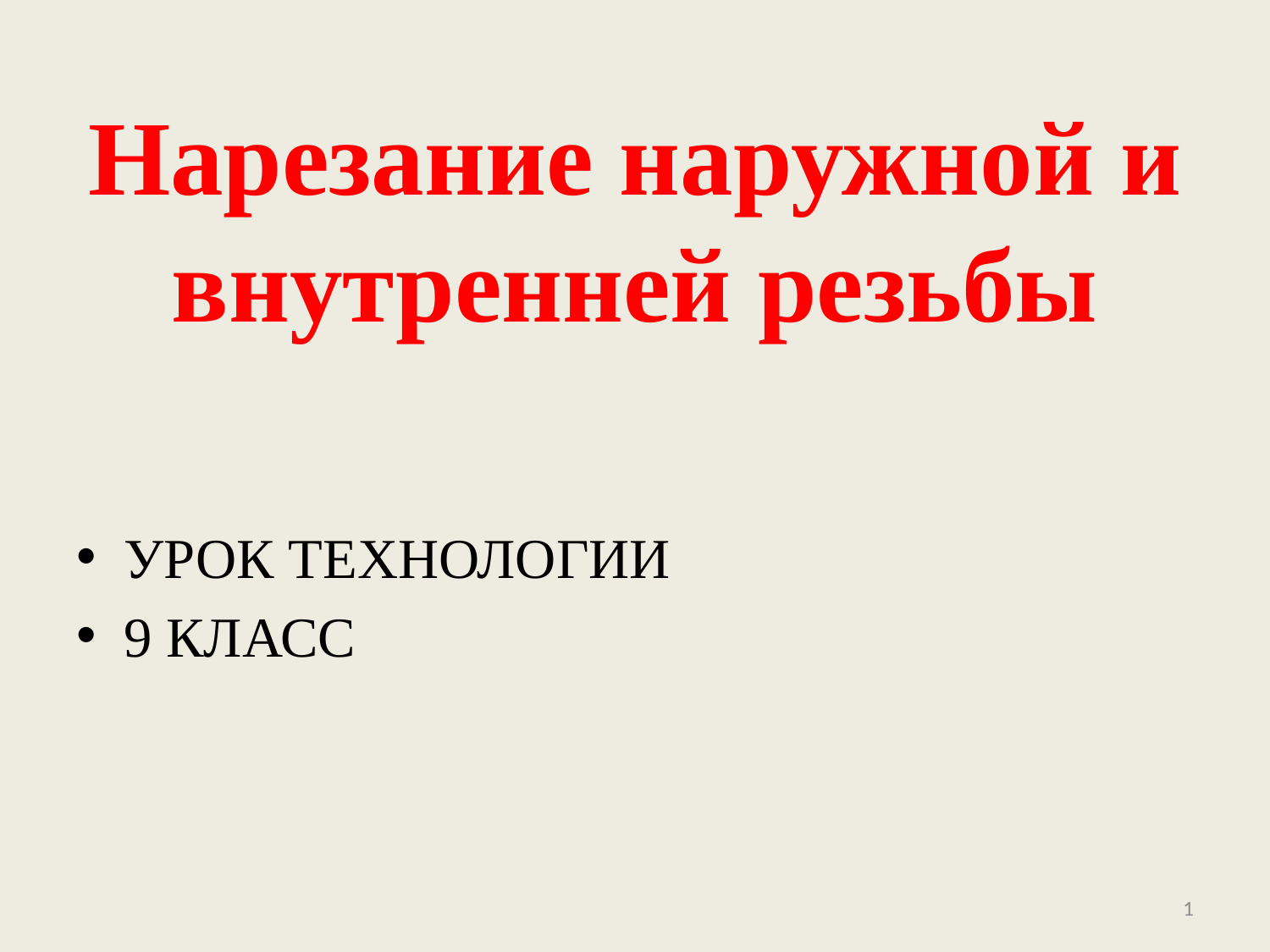

# Нарезание наружной и внутренней резьбы

УРОК ТЕХНОЛОГИИ
9 КЛАСС

1